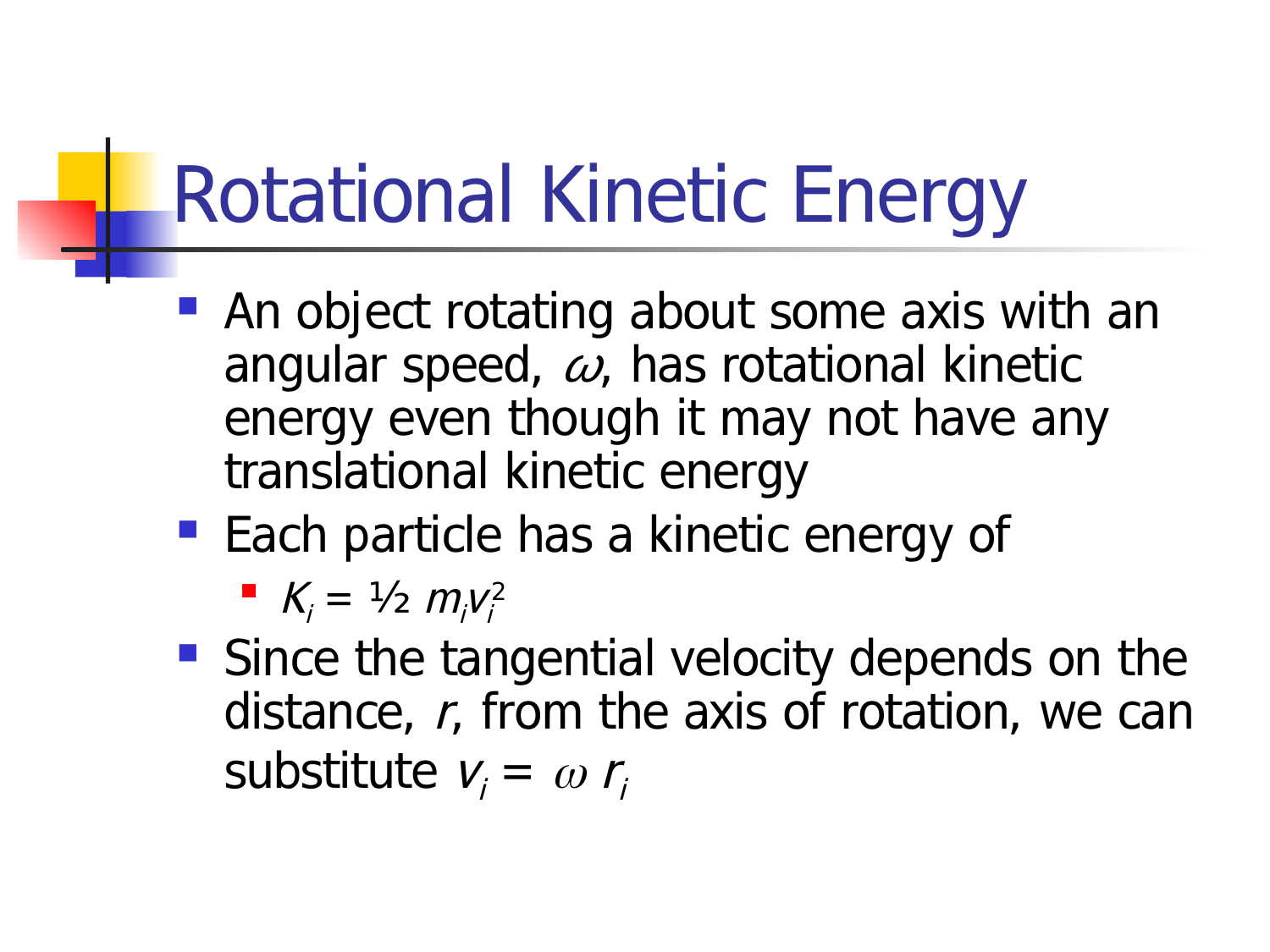

# Rotational Kinetic Energy
An object rotating about some axis with an angular speed, ω, has rotational kinetic energy even though it may not have any translational kinetic energy
Each particle has a kinetic energy of
Ki = ½ mivi2
Since the tangential velocity depends on the distance, r, from the axis of rotation, we can substitute vi = ω ri